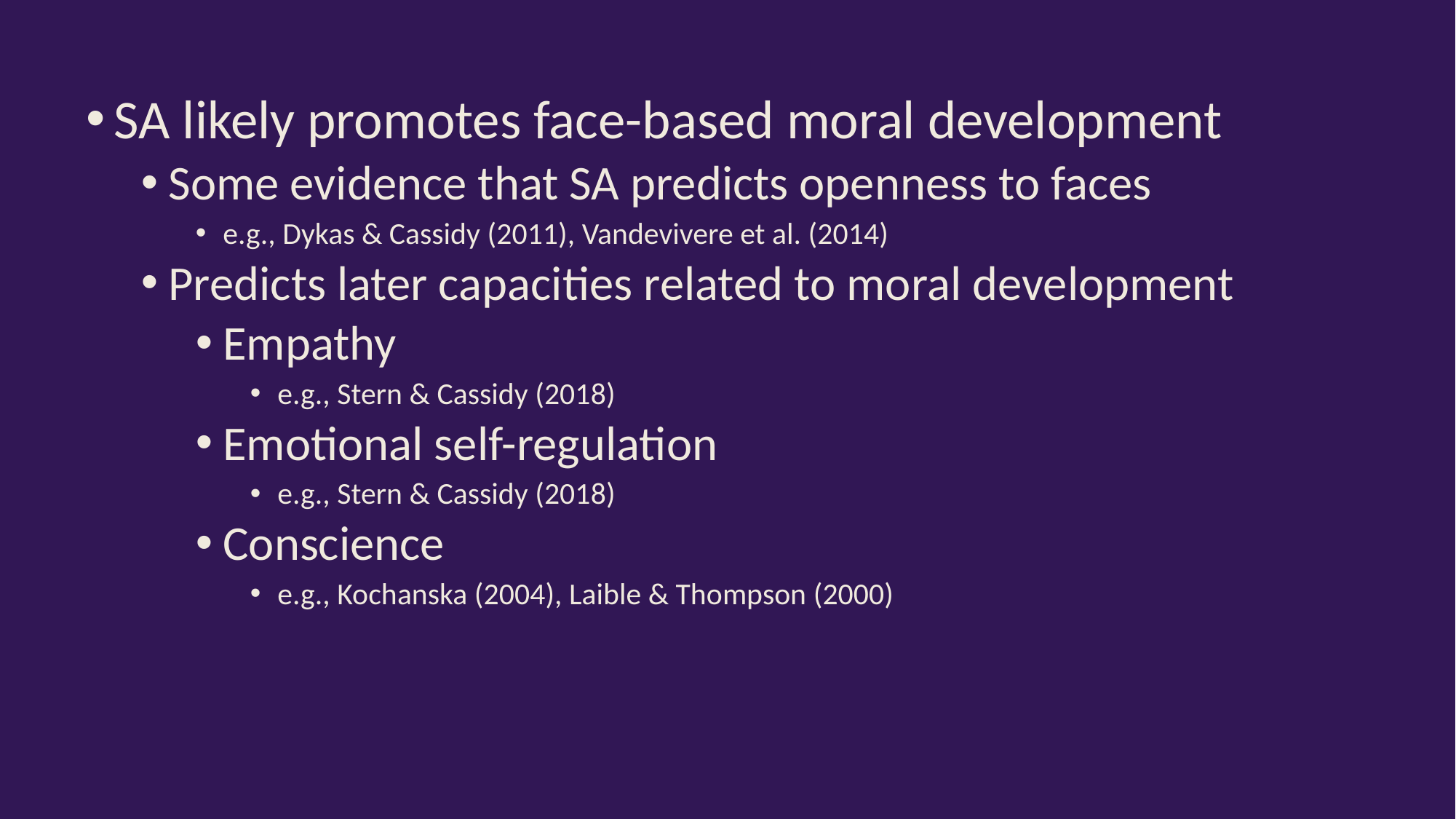

SA likely promotes face-based moral development
Some evidence that SA predicts openness to faces
e.g., Dykas & Cassidy (2011), Vandevivere et al. (2014)
Predicts later capacities related to moral development
Empathy
e.g., Stern & Cassidy (2018)
Emotional self-regulation
e.g., Stern & Cassidy (2018)
Conscience
e.g., Kochanska (2004), Laible & Thompson (2000)